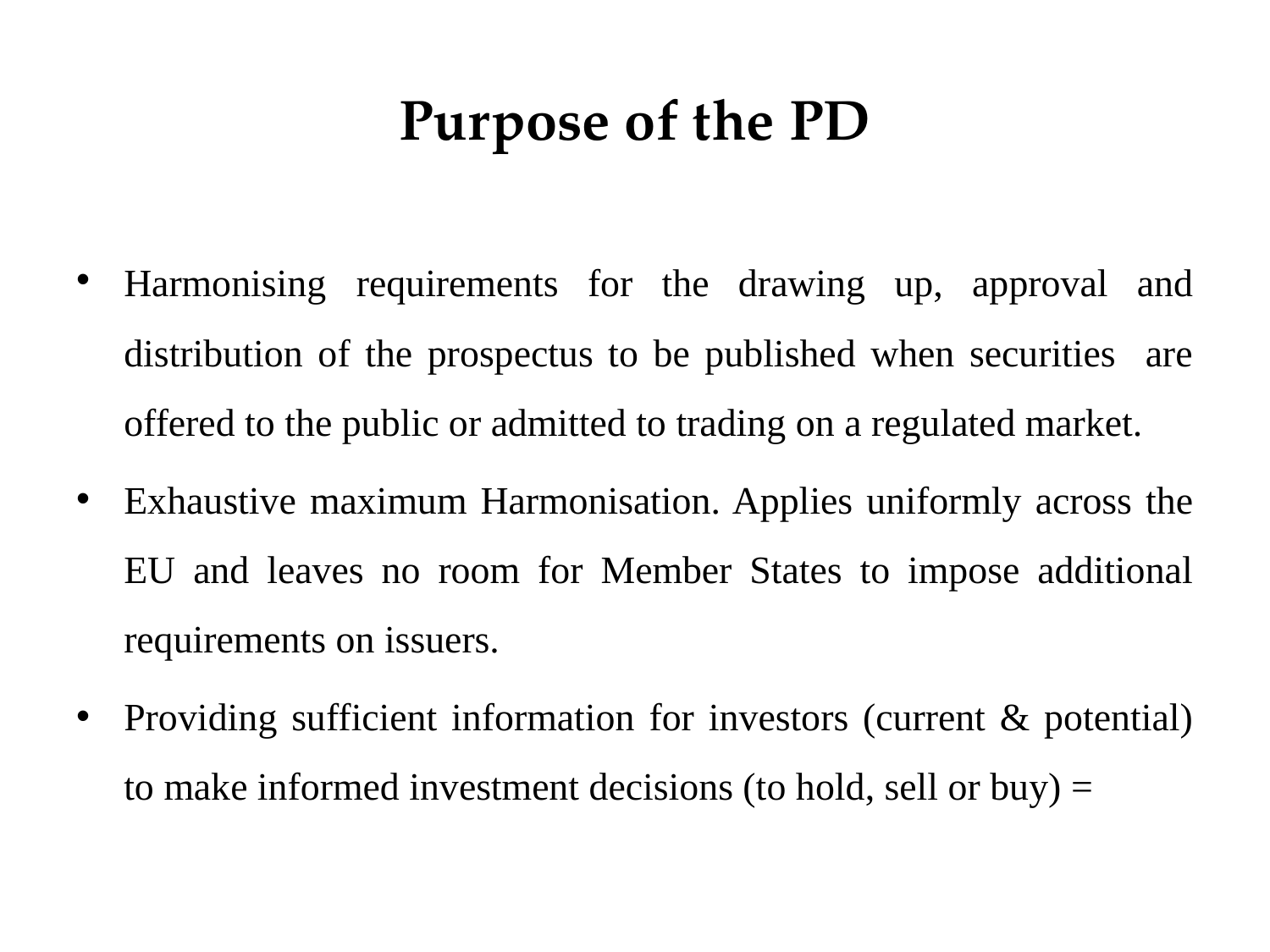

# Purpose of the PD
Harmonising requirements for the drawing up, approval and distribution of the prospectus to be published when securities  are offered to the public or admitted to trading on a regulated market.
Exhaustive maximum Harmonisation. Applies uniformly across the EU and leaves no room for Member States to impose additional requirements on issuers.
Providing sufficient information for investors (current & potential) to make informed investment decisions (to hold, sell or buy) =